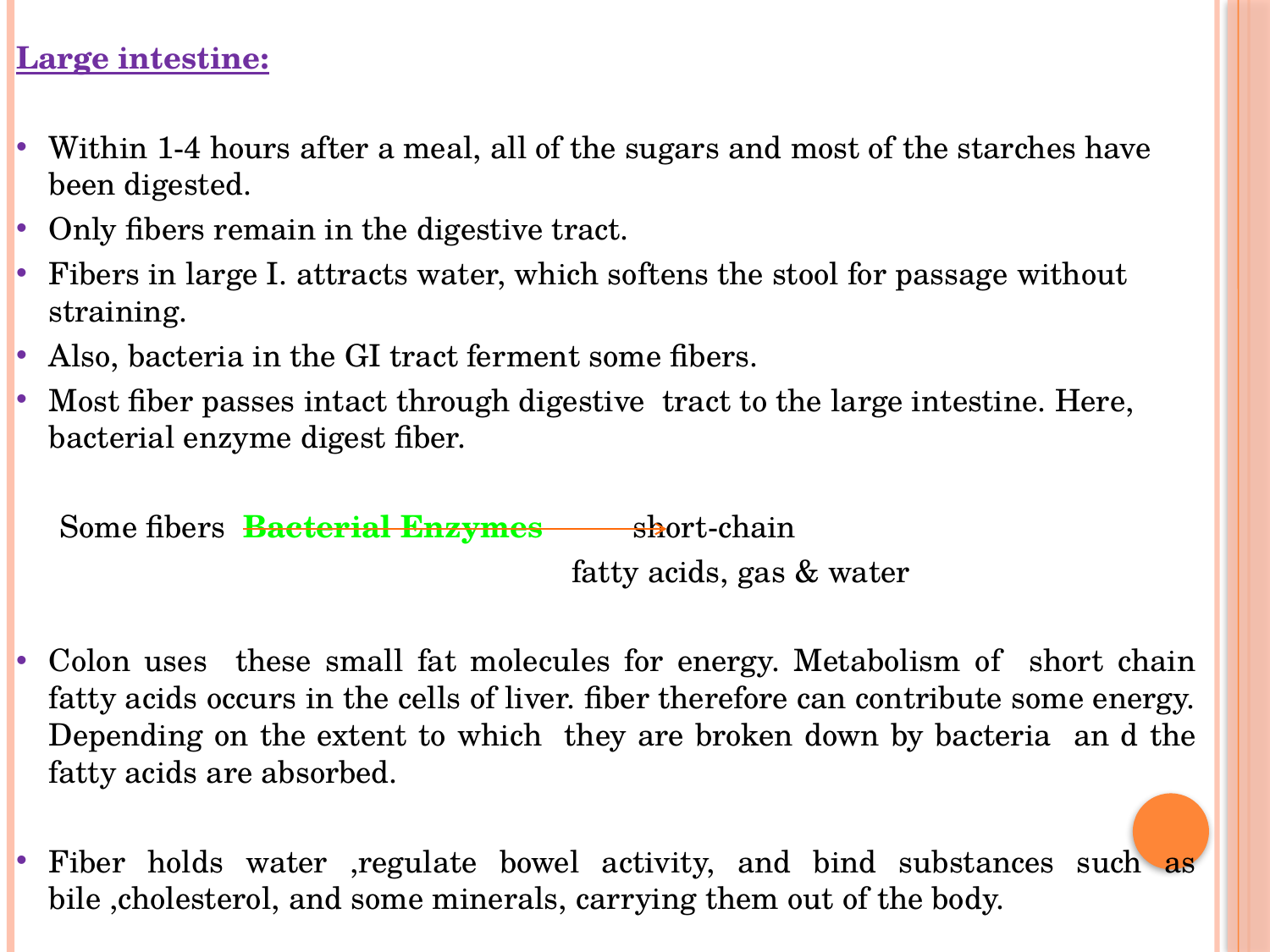

Large intestine:

Within 1-4 hours after a meal, all of the sugars and most of the starches have been digested.
Only fibers remain in the digestive tract.
Fibers in large I. attracts water, which softens the stool for passage without straining.
Also, bacteria in the GI tract ferment some fibers.
Most fiber passes intact through digestive  tract to the large intestine. Here, bacterial enzyme digest fiber.

     Some fibers  Bacterial Enzymes          short-chain
                                                                fatty acids, gas & water

Colon uses  these small fat molecules for energy. Metabolism of  short chain fatty acids occurs in the cells of liver. fiber therefore can contribute some energy. Depending on the extent to which  they are broken down by bacteria  an d the fatty acids are absorbed.

Fiber holds water ,regulate bowel activity, and bind substances such as bile ,cholesterol, and some minerals, carrying them out of the body.